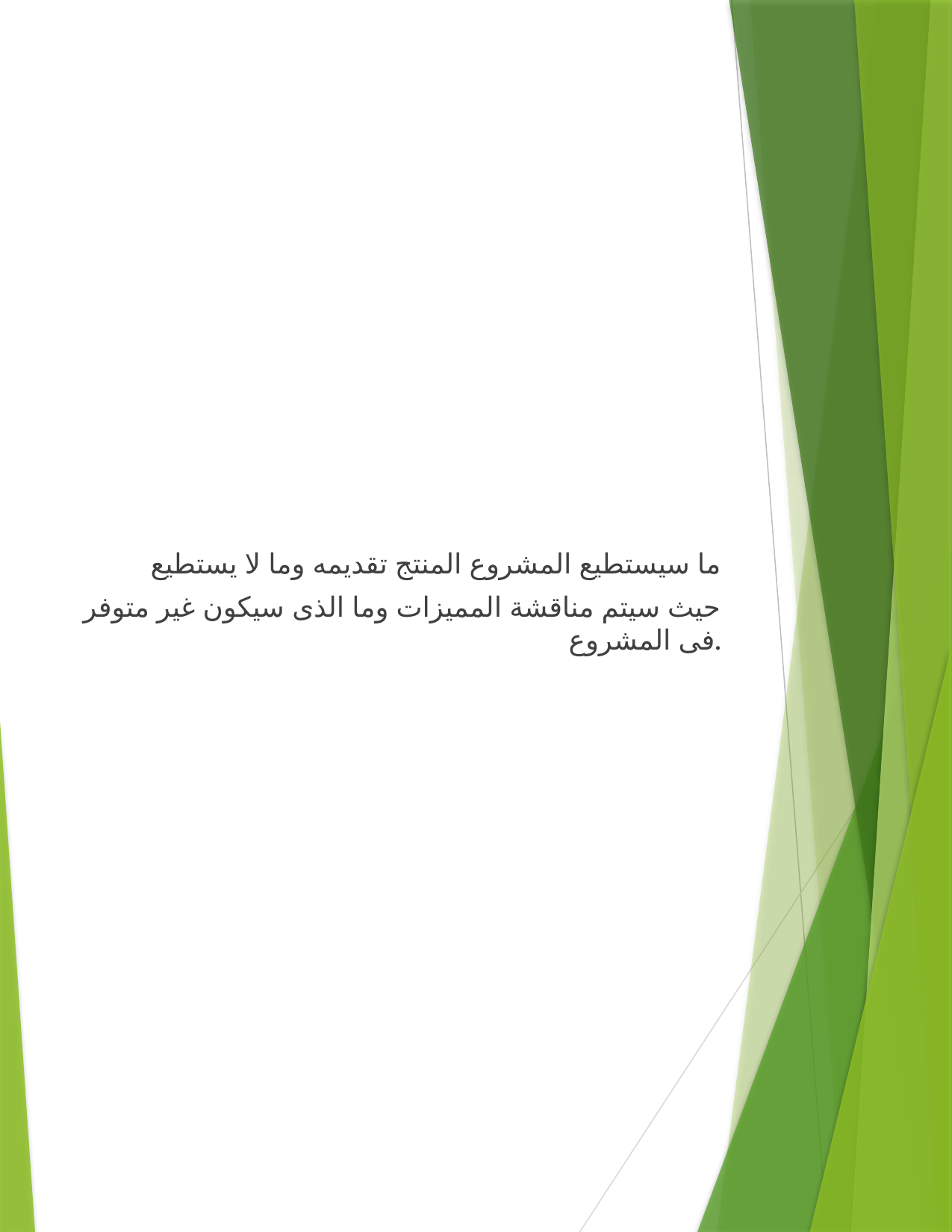

ما سيستطيع المشروع المنتج تقديمه وما لا يستطيع
حيث سيتم مناقشة المميزات وما الذى سيكون غير متوفر فى المشروع.